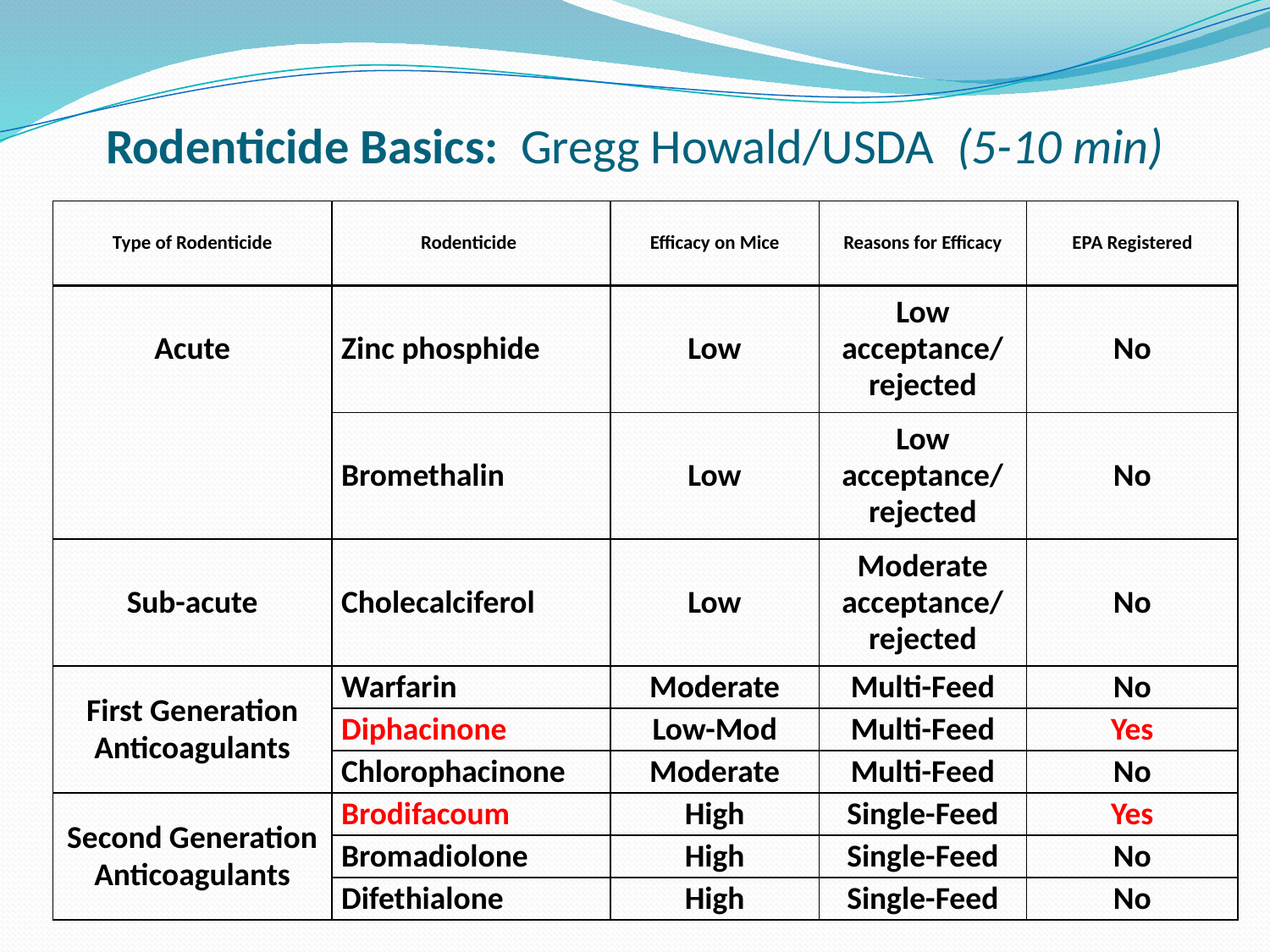

# Rodenticide Basics:  Gregg Howald/USDA  (5-10 min)
| Type of Rodenticide | Rodenticide | Efficacy on Mice | Reasons for Efficacy | EPA Registered |
| --- | --- | --- | --- | --- |
| Acute | Zinc phosphide | Low | Low acceptance/ rejected | No |
|  | Bromethalin | Low | Low acceptance/ rejected | No |
| Sub-acute | Cholecalciferol | Low | Moderate acceptance/ rejected | No |
| First Generation Anticoagulants | Warfarin | Moderate | Multi-Feed | No |
|  | Diphacinone | Low-Mod | Multi-Feed | Yes |
|  | Chlorophacinone | Moderate | Multi-Feed | No |
| Second Generation Anticoagulants | Brodifacoum | High | Single-Feed | Yes |
|  | Bromadiolone | High | Single-Feed | No |
|  | Difethialone | High | Single-Feed | No |